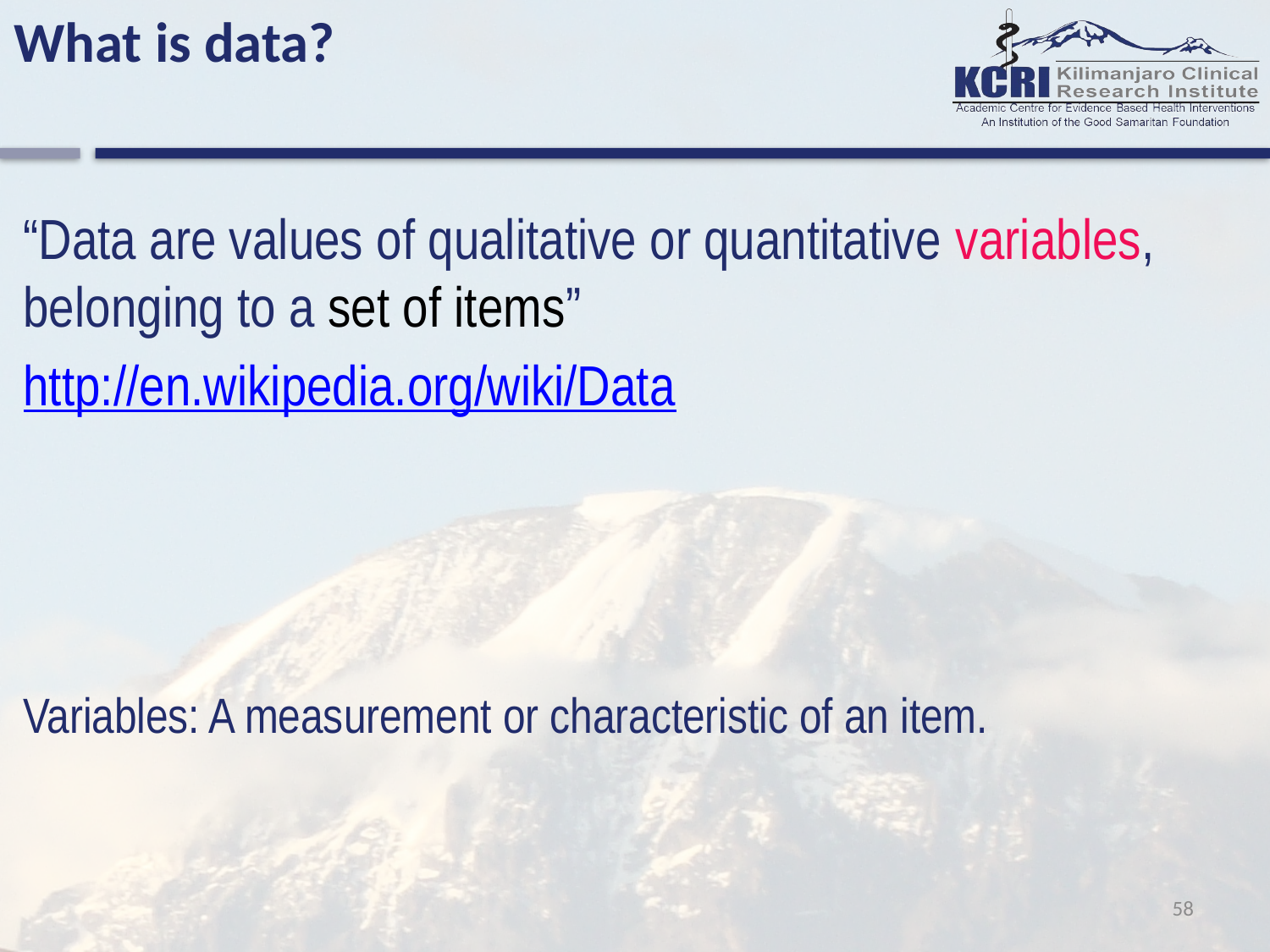

What is data?
“Data are values of qualitative or quantitative variables, belonging to a set of items”
http://en.wikipedia.org/wiki/Data

Variables: A measurement or characteristic of an item.

58